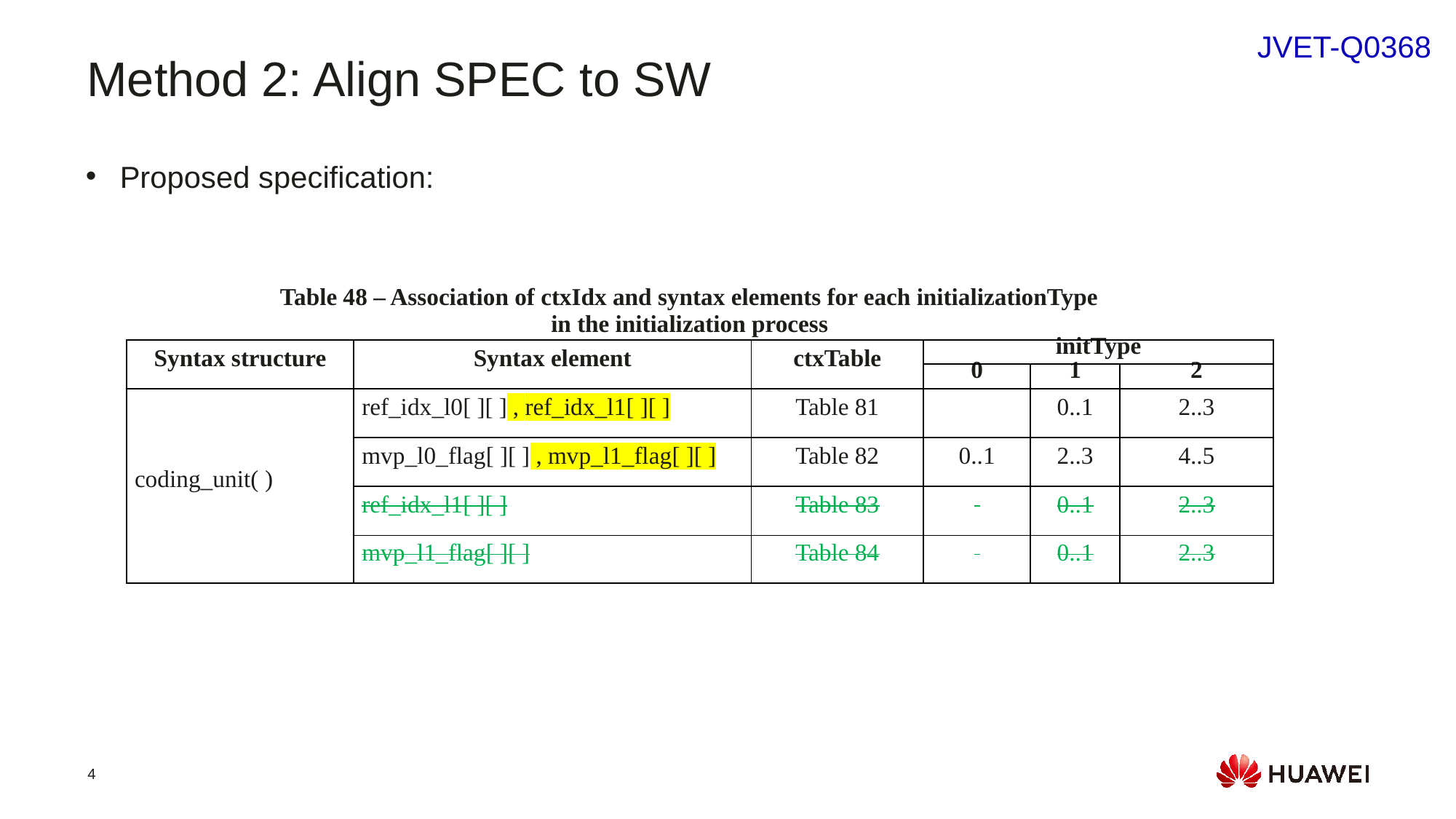

JVET-Q0368
Method 2: Align SPEC to SW
Proposed specification:
| Table 48 – Association of ctxIdx and syntax elements for each initializationType in the initialization process |  |  |  |  |  |  |
| --- | --- | --- | --- | --- | --- | --- |
| Syntax structure | Syntax element | ctxTable | initType |  |  |  |
|  |  |  | 0 | 1 | 2 |  |
| coding\_unit( ) | ref\_idx\_l0[ ][ ] , ref\_idx\_l1[ ][ ] | Table 81 |  | 0..1 | 2..3 |  |
|  | mvp\_l0\_flag[ ][ ] , mvp\_l1\_flag[ ][ ] | Table 82 | 0..1 | 2..3 | 4..5 |  |
|  | ref\_idx\_l1[ ][ ] | Table 83 |  | 0..1 | 2..3 |  |
|  | mvp\_l1\_flag[ ][ ] | Table 84 |  | 0..1 | 2..3 |  |